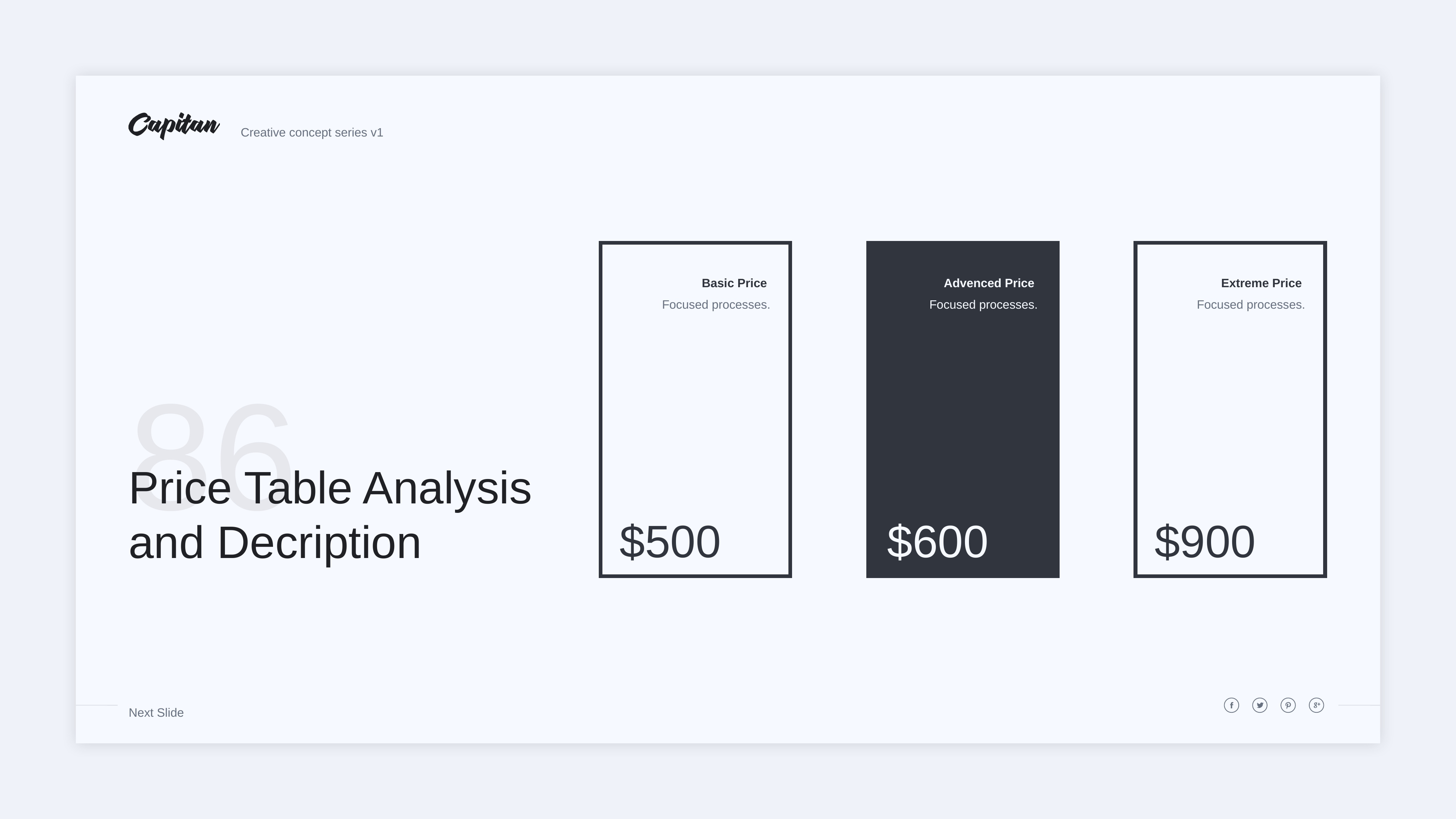

Basic Price
Focused processes.
Advenced Price
Focused processes.
Extreme Price
Focused processes.
86
Price Table Analysis
and Decription
$500
$600
$900